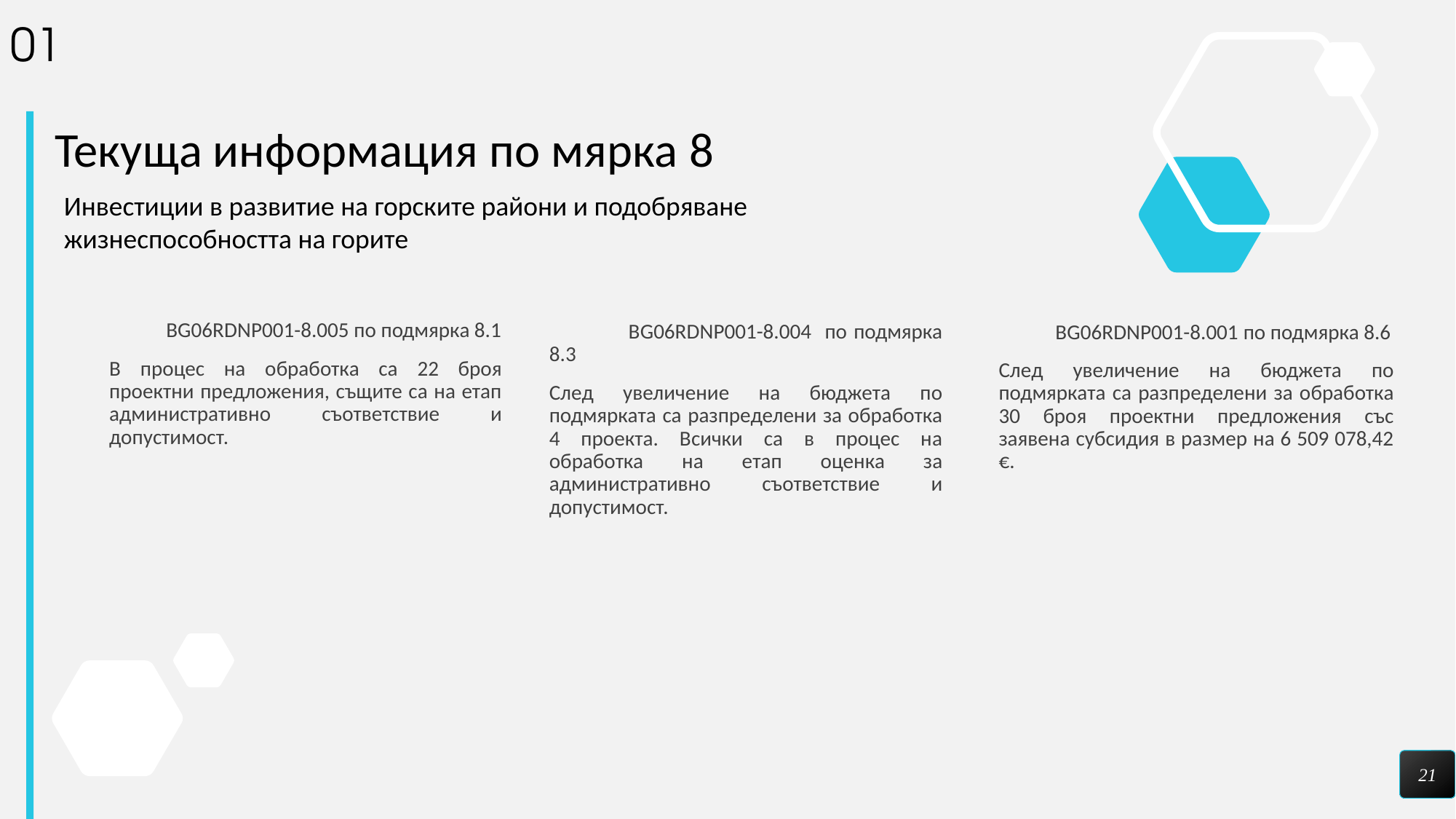

01

Текуща информация по мярка 8
Инвестиции в развитие на горските райони и подобряване жизнеспособността на горите
            BG06RDNP001-8.005 по подмярка 8.1
В процес на обработка са 22 броя проектни предложения, същите са на етап административно съответствие и допустимост.
            BG06RDNP001-8.004  по подмярка 8.3
След увеличение на бюджета по подмярката са разпределени за обработка 4 проекта. Всички са в процес на обработка на етап оценка за административно съответствие и допустимост.
            BG06RDNP001-8.001 по подмярка 8.6
След увеличение на бюджета по подмярката са разпределени за обработка 30 броя проектни предложения със заявена субсидия в размер на 6 509 078,42 €.
21